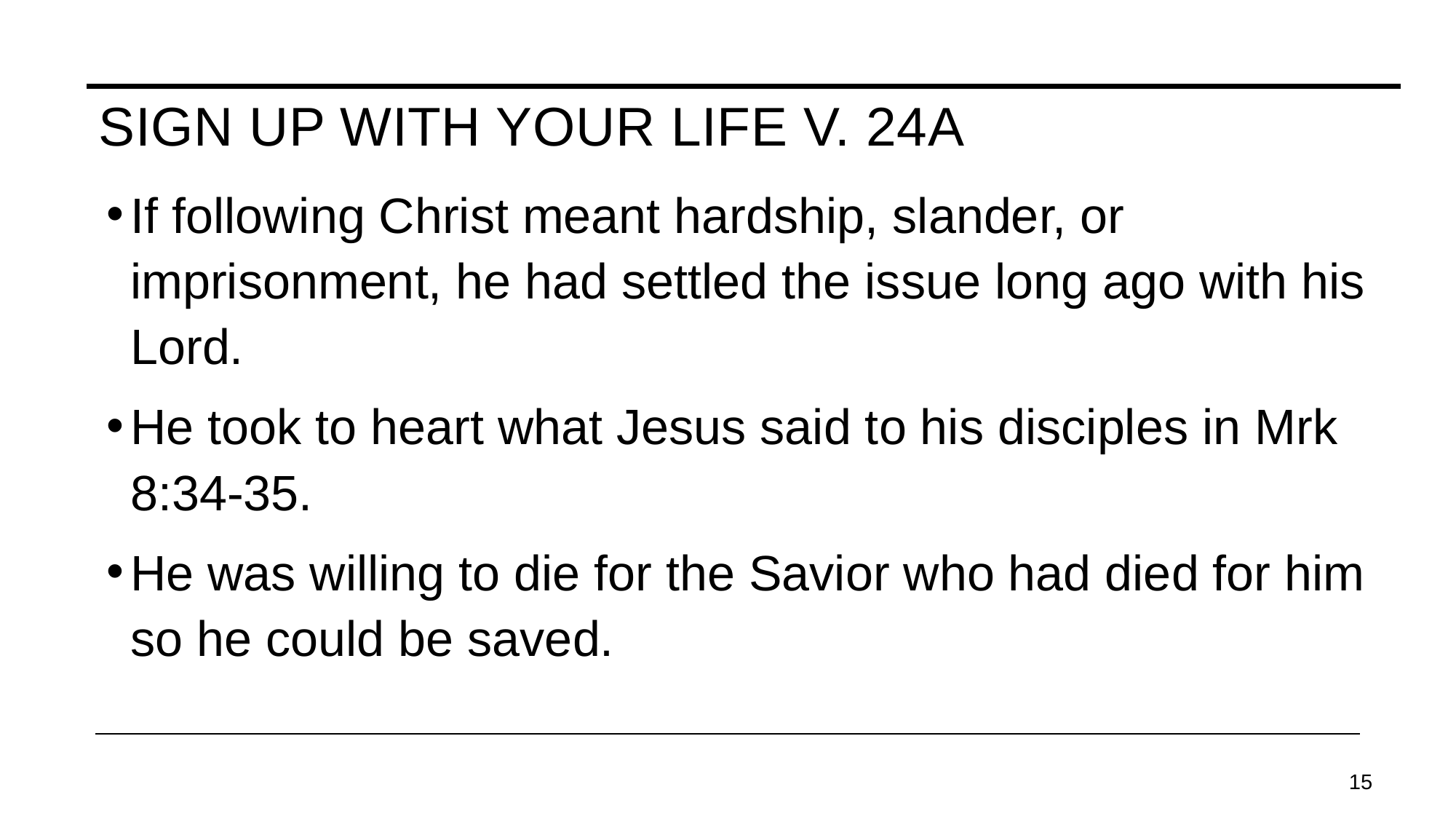

# Sign up with your life v. 24a
If following Christ meant hardship, slander, or imprisonment, he had settled the issue long ago with his Lord.
He took to heart what Jesus said to his disciples in Mrk 8:34-35.
He was willing to die for the Savior who had died for him so he could be saved.
15